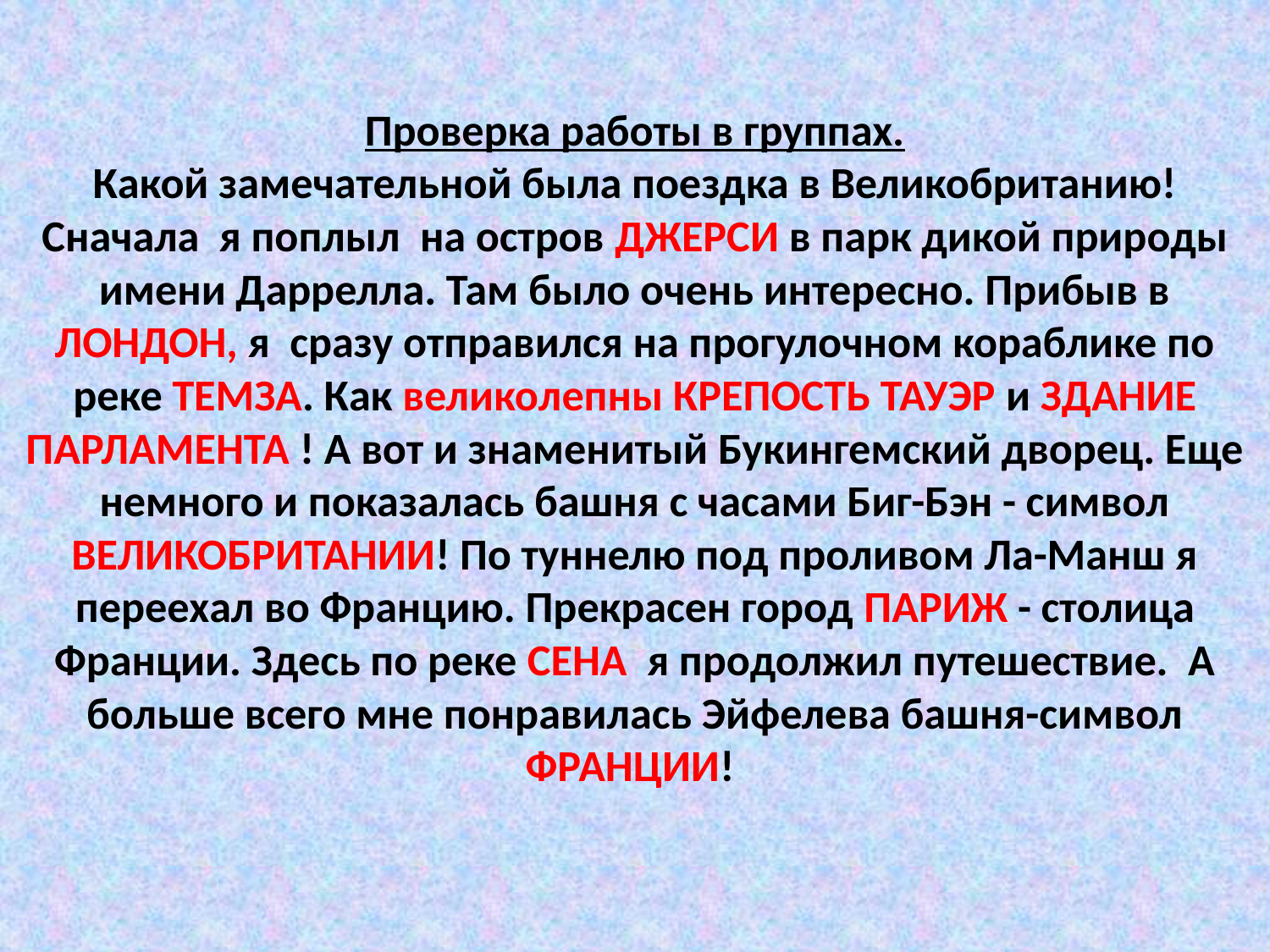

# Проверка работы в группах. Какой замечательной была поездка в Великобританию! Сначала  я поплыл  на остров ДЖЕРСИ в парк дикой природы имени Даррелла. Там было очень интересно. Прибыв в ЛОНДОН, я  сразу отправился на прогулочном кораблике по реке ТЕМЗА. Как великолепны КРЕПОСТЬ ТАУЭР и ЗДАНИЕ ПАРЛАМЕНТА ! А вот и знаменитый Букингемский дворец. Еще немного и показалась башня с часами Биг-Бэн - символ ВЕЛИКОБРИТАНИИ! По туннелю под проливом Ла-Манш я переехал во Францию. Прекрасен город ПАРИЖ - столица Франции. Здесь по реке СЕНА  я продолжил путешествие.  А больше всего мне понравилась Эйфелева башня-символ ФРАНЦИИ!